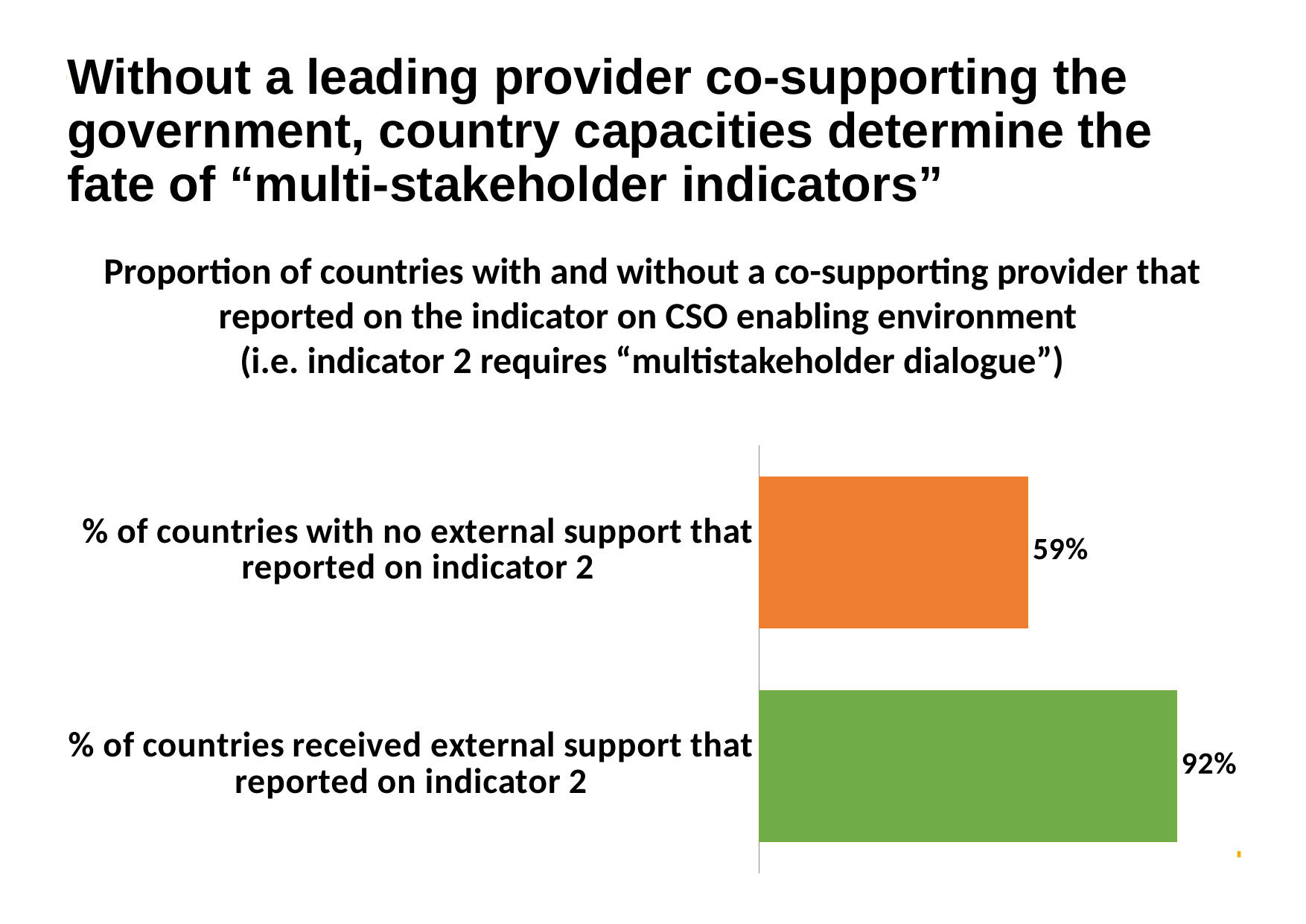

# Without a leading provider co-supporting the government, country capacities determine the fate of “multi-stakeholder indicators”
Proportion of countries with and without a co-supporting provider that reported on the indicator on CSO enabling environment
(i.e. indicator 2 requires “multistakeholder dialogue”)

### Chart

| Category |  |
|---|---|
| % of countries received external support that reported on indicator 2 | 0.92 |
| % of countries with no external support that reported on indicator 2 | 0.593220338983051 |